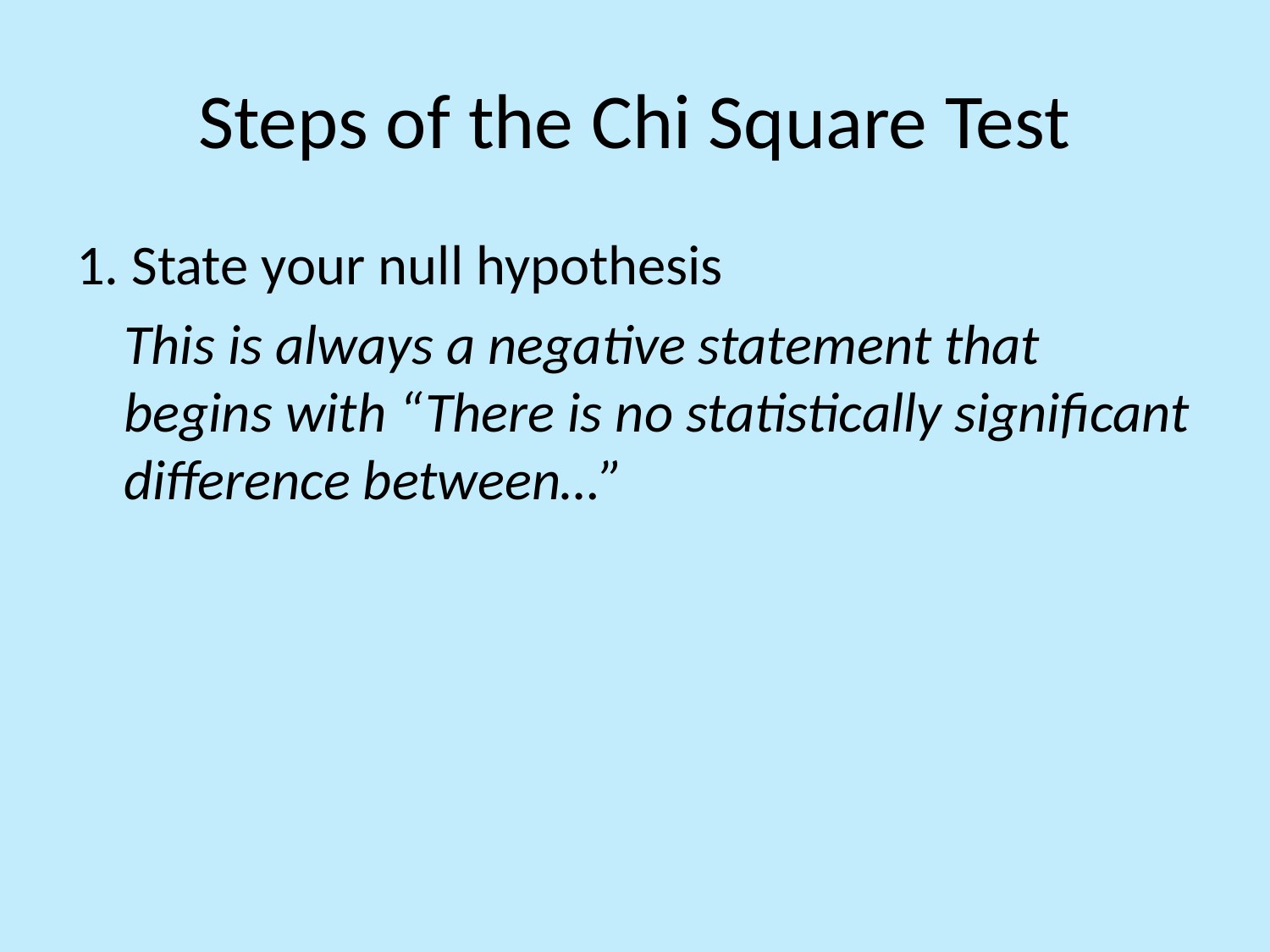

# Steps of the Chi Square Test
1. State your null hypothesis
	This is always a negative statement that begins with “There is no statistically significant difference between…”